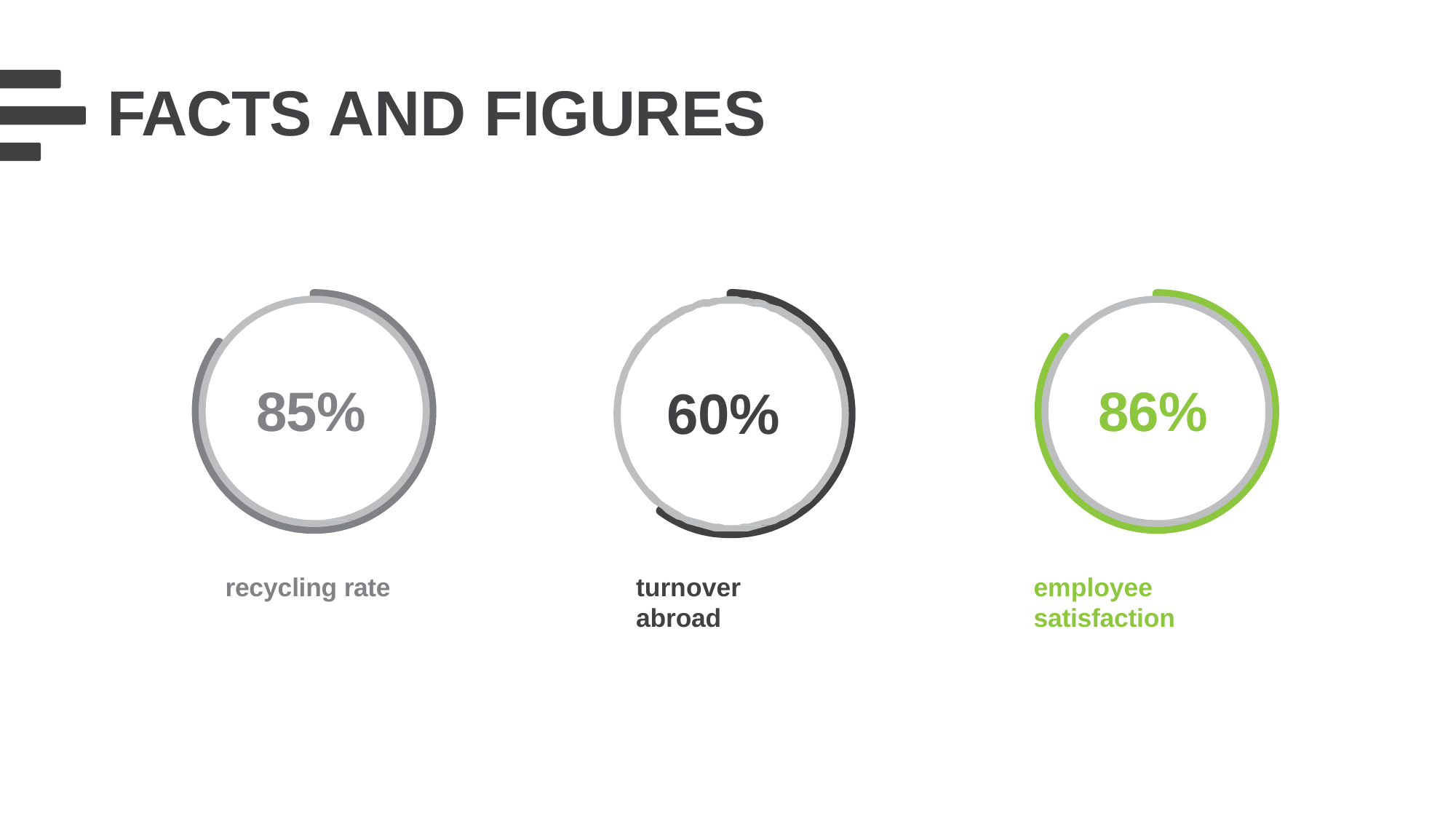

# FACTS AND FIGURES

85%
86%
60%
recycling rate
turnover abroad
employee satisfaction